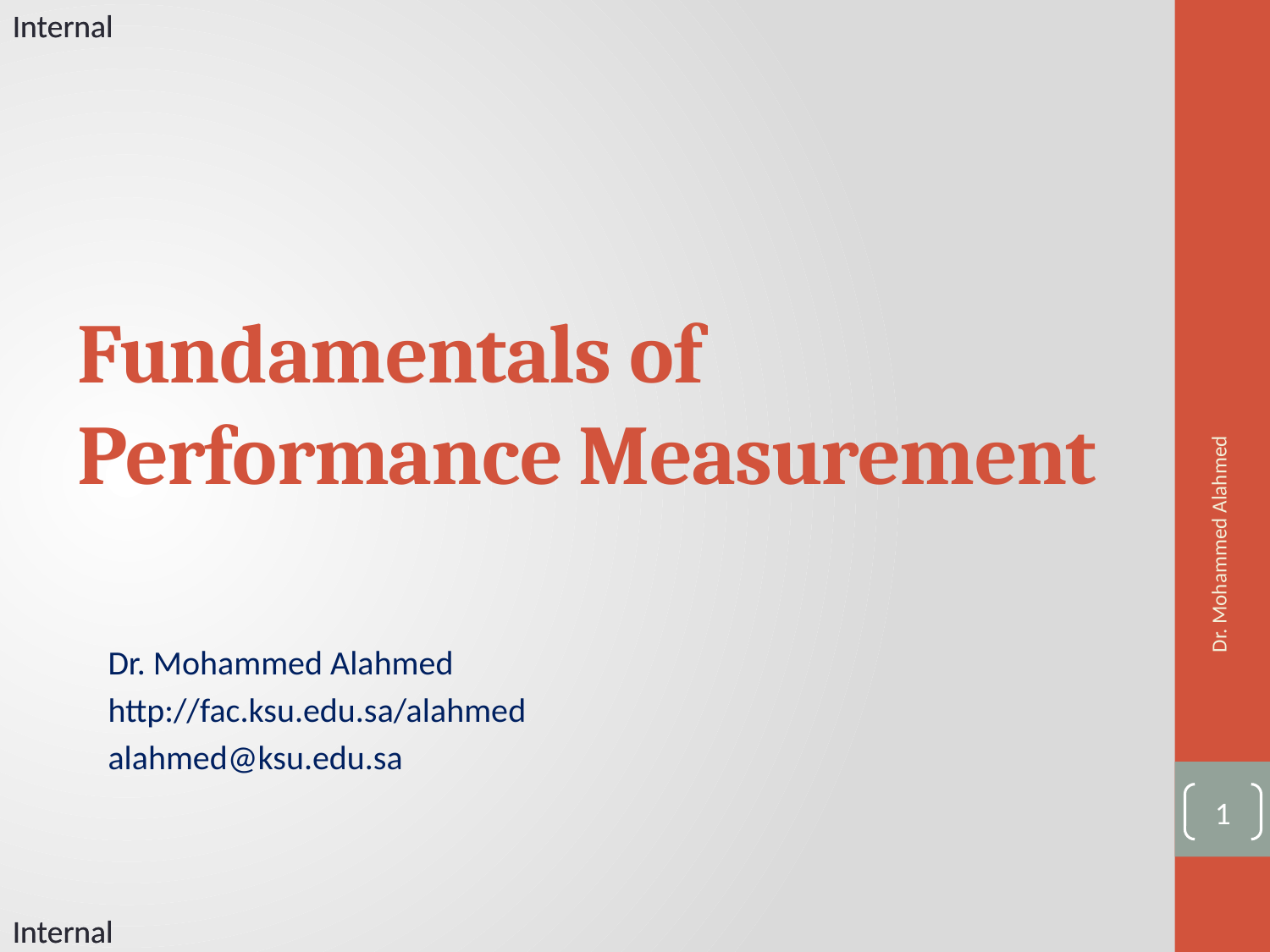

# Fundamentals of Performance Measurement
Dr. Mohammed Alahmed
Dr. Mohammed Alahmed
http://fac.ksu.edu.sa/alahmed
alahmed@ksu.edu.sa

1